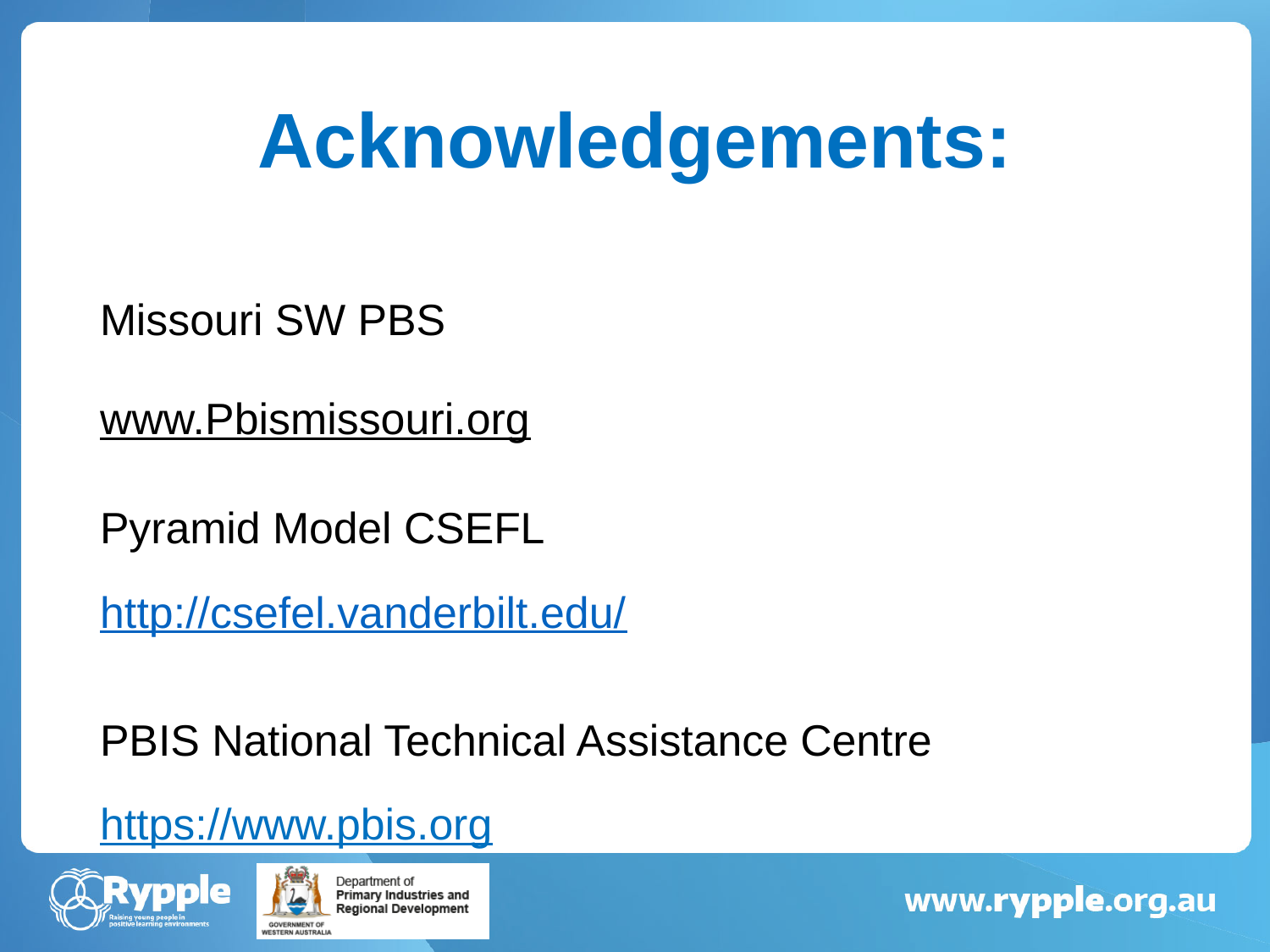

# Acknowledgements:
Missouri SW PBS
www.Pbismissouri.org
Pyramid Model CSEFL         http://csefel.vanderbilt.edu/
PBIS National Technical Assistance Centre https://www.pbis.org